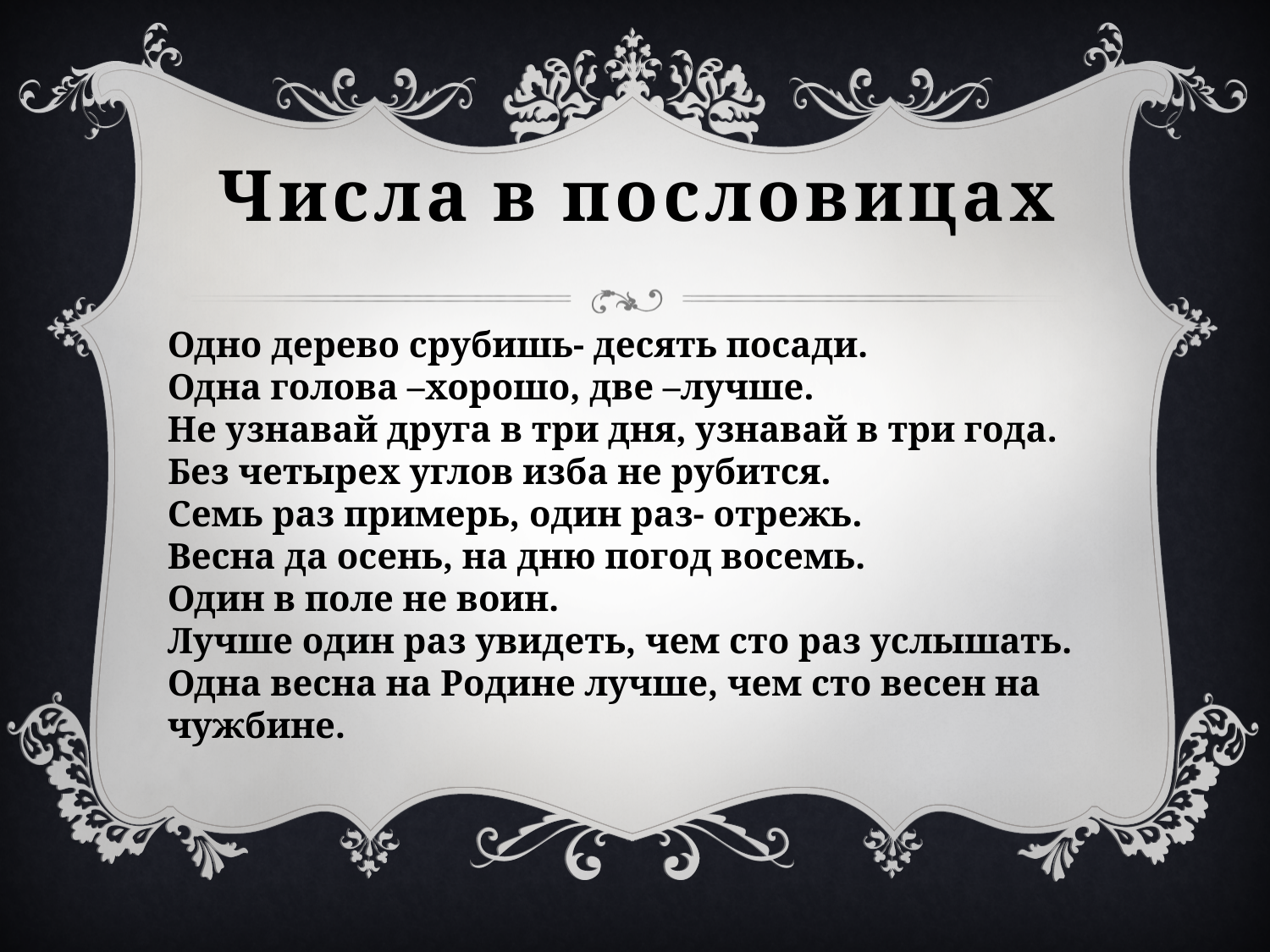

# Числа в пословицах
Одно дерево срубишь- десять посади.
Одна голова –хорошо, две –лучше.
Не узнавай друга в три дня, узнавай в три года.
Без четырех углов изба не рубится.
Семь раз примерь, один раз- отрежь.
Весна да осень, на дню погод восемь.
Один в поле не воин.
Лучше один раз увидеть, чем сто раз услышать.
Одна весна на Родине лучше, чем сто весен на чужбине.